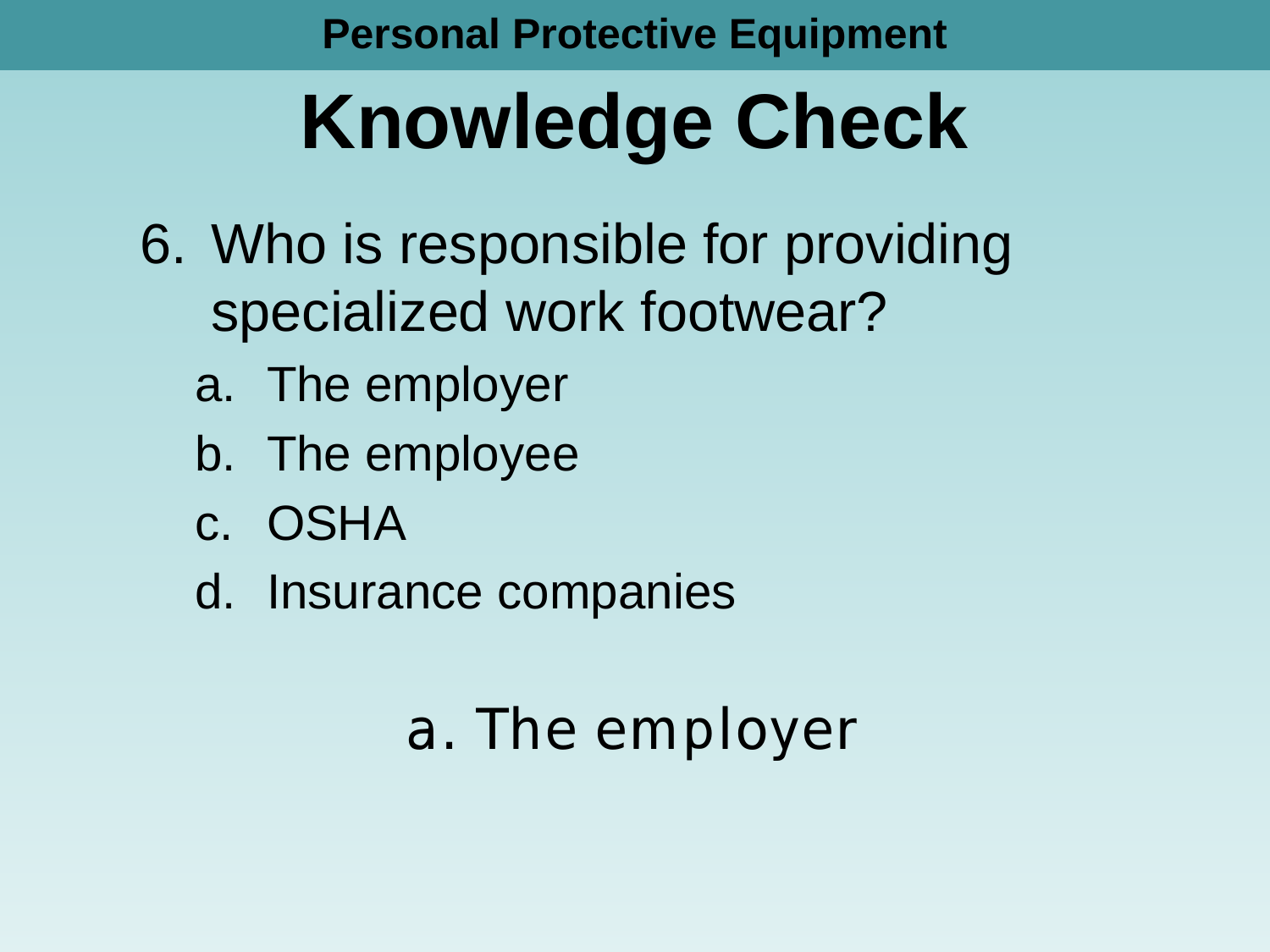

Personal Protective Equipment
# Knowledge Check
Who is responsible for providing specialized work footwear?
The employer
The employee
OSHA
Insurance companies
a. The employer